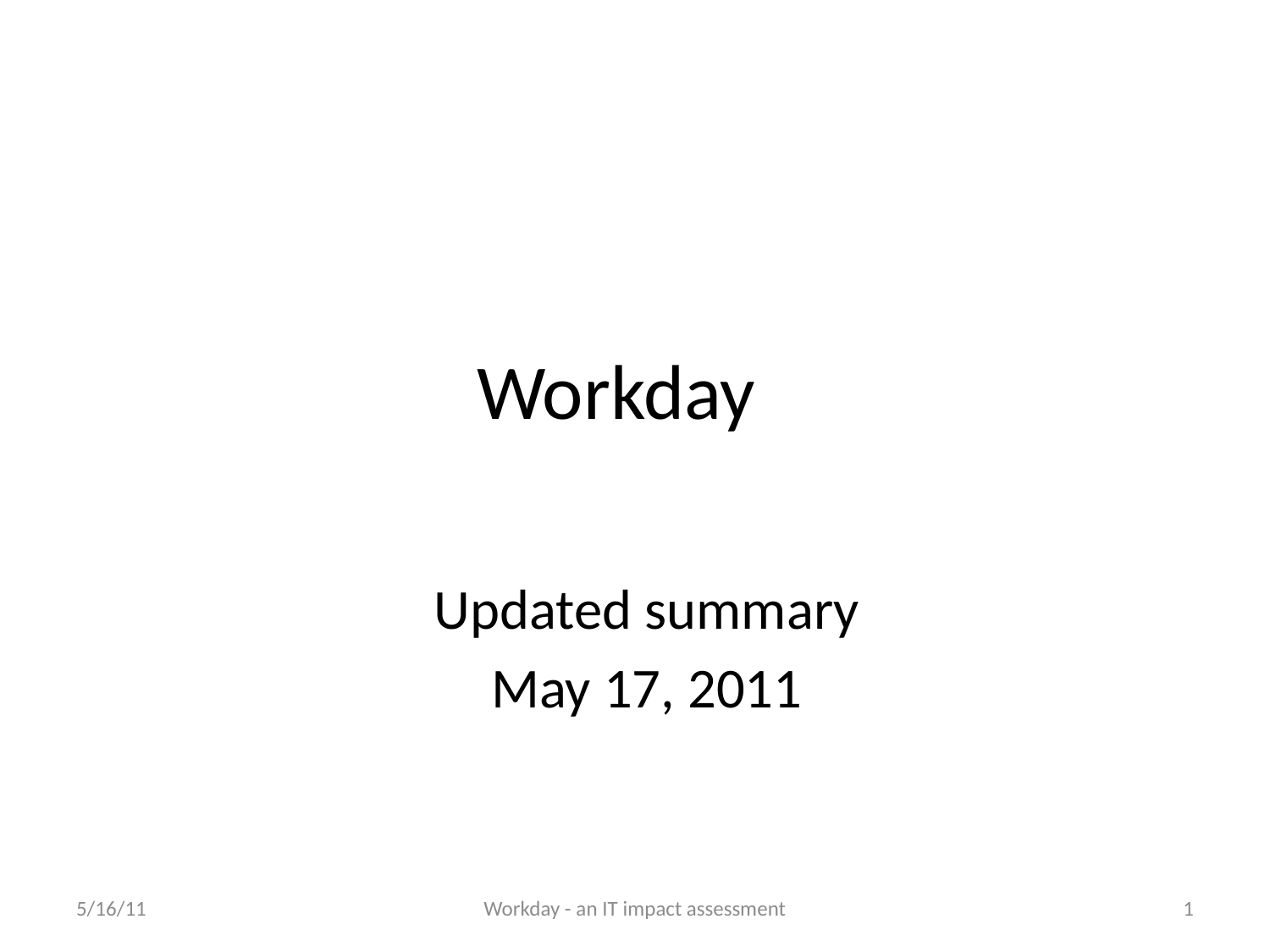

Workday
Updated summary
May 17, 2011
5/16/11
Workday - an IT impact assessment
1